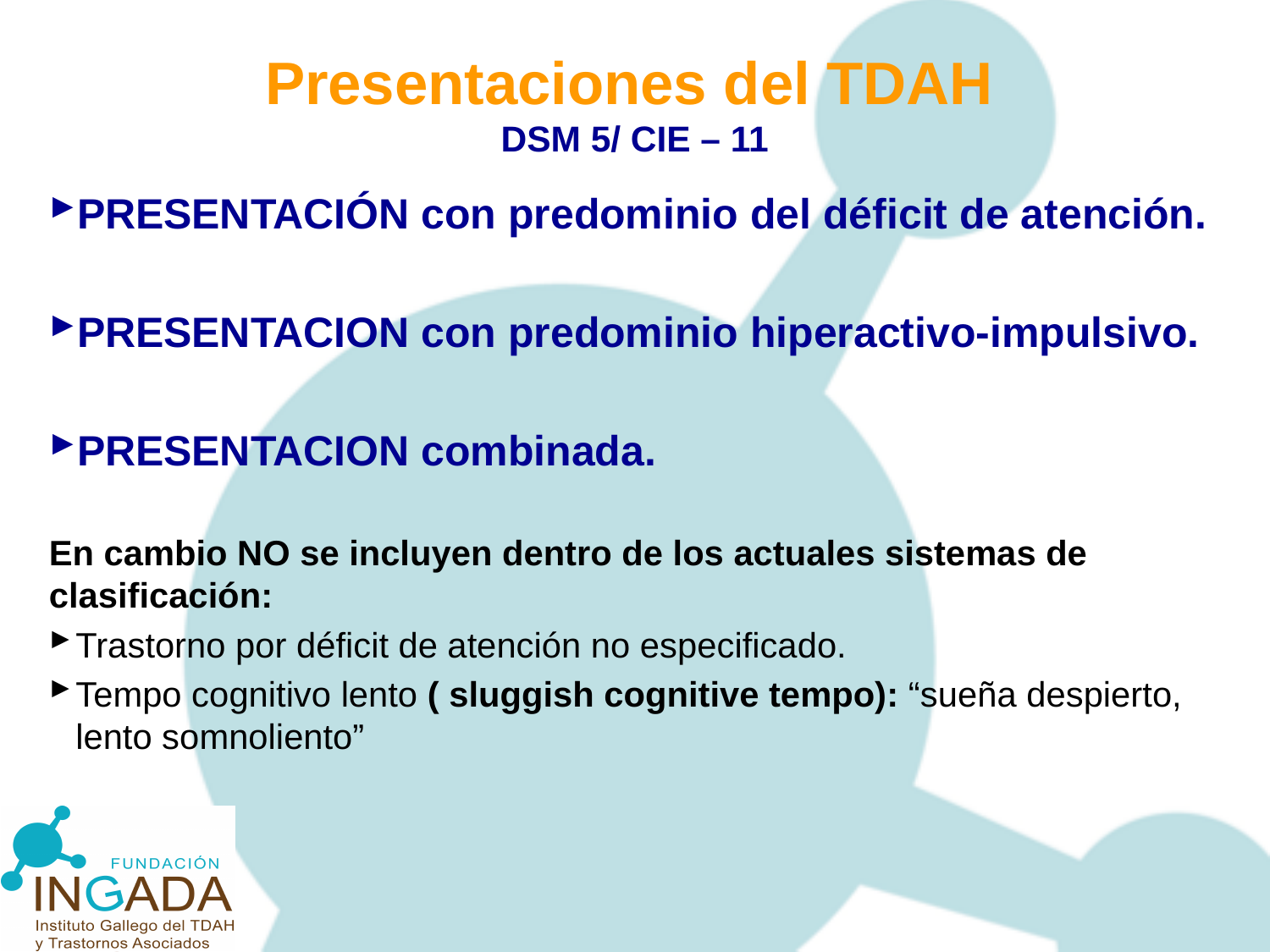

# Presentaciones del TDAH DSM 5/ CIE – 11

PRESENTACIÓN con predominio del déficit de atención.

PRESENTACION con predominio hiperactivo-impulsivo.

PRESENTACION combinada.

En cambio NO se incluyen dentro de los actuales sistemas de clasificación:
Trastorno por déficit de atención no especificado.
Tempo cognitivo lento ( sluggish cognitive tempo): “sueña despierto, lento somnoliento”